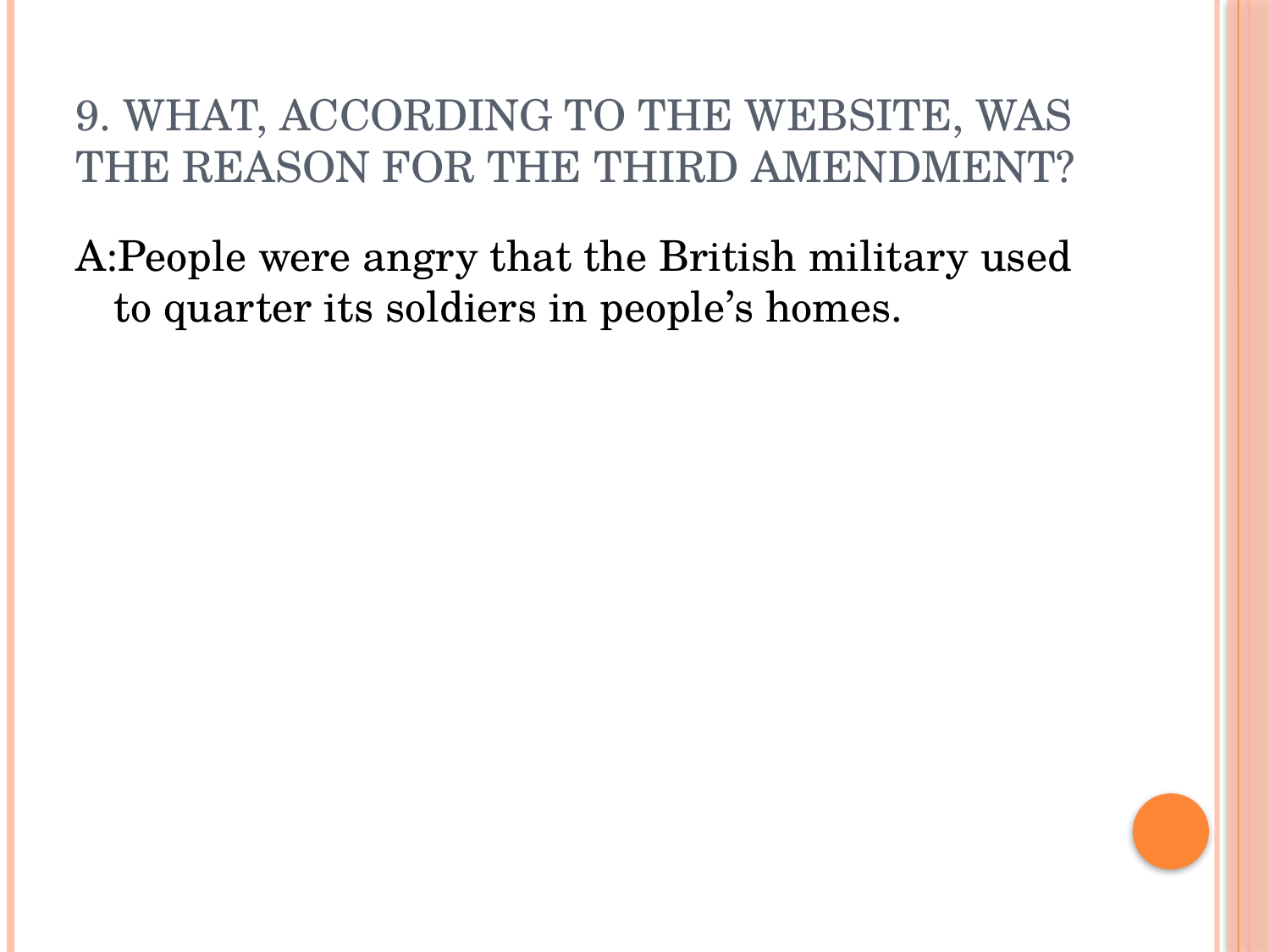

# 9. What, according to the website, was the reason for the third amendment?
A:People were angry that the British military used to quarter its soldiers in people’s homes.